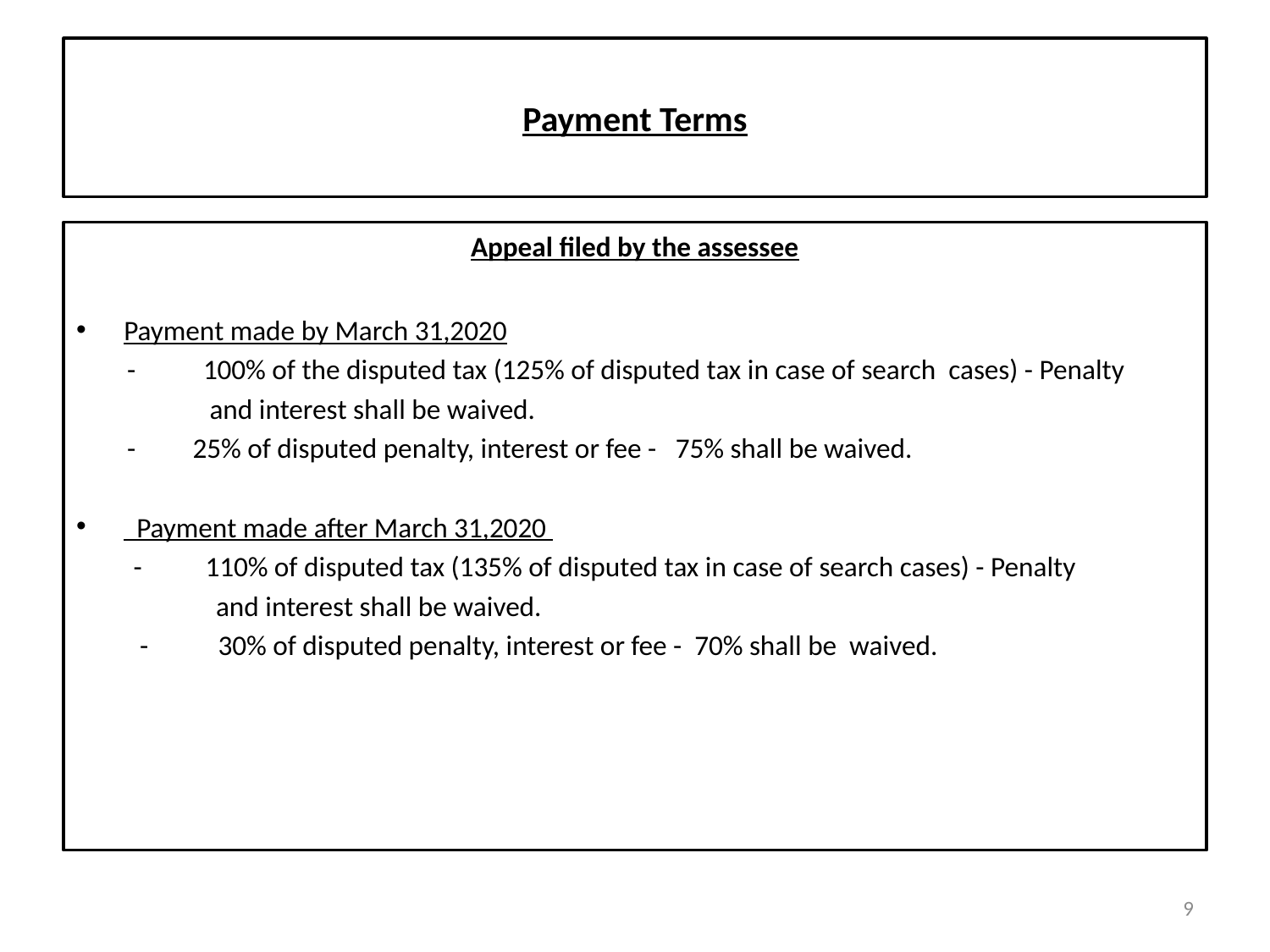

# Payment Terms
Appeal filed by the assessee

Payment made by March 31,2020
        -	100% of the disputed tax (125% of disputed tax in case of search  cases) - Penalty
                     and interest shall be waived.
        -         25% of disputed penalty, interest or fee -   75% shall be waived.

  Payment made after March 31,2020
         -          110% of disputed tax (135% of disputed tax in case of search cases) - Penalty
                      and interest shall be waived.
          -           30% of disputed penalty, interest or fee -  70% shall be  waived.
9